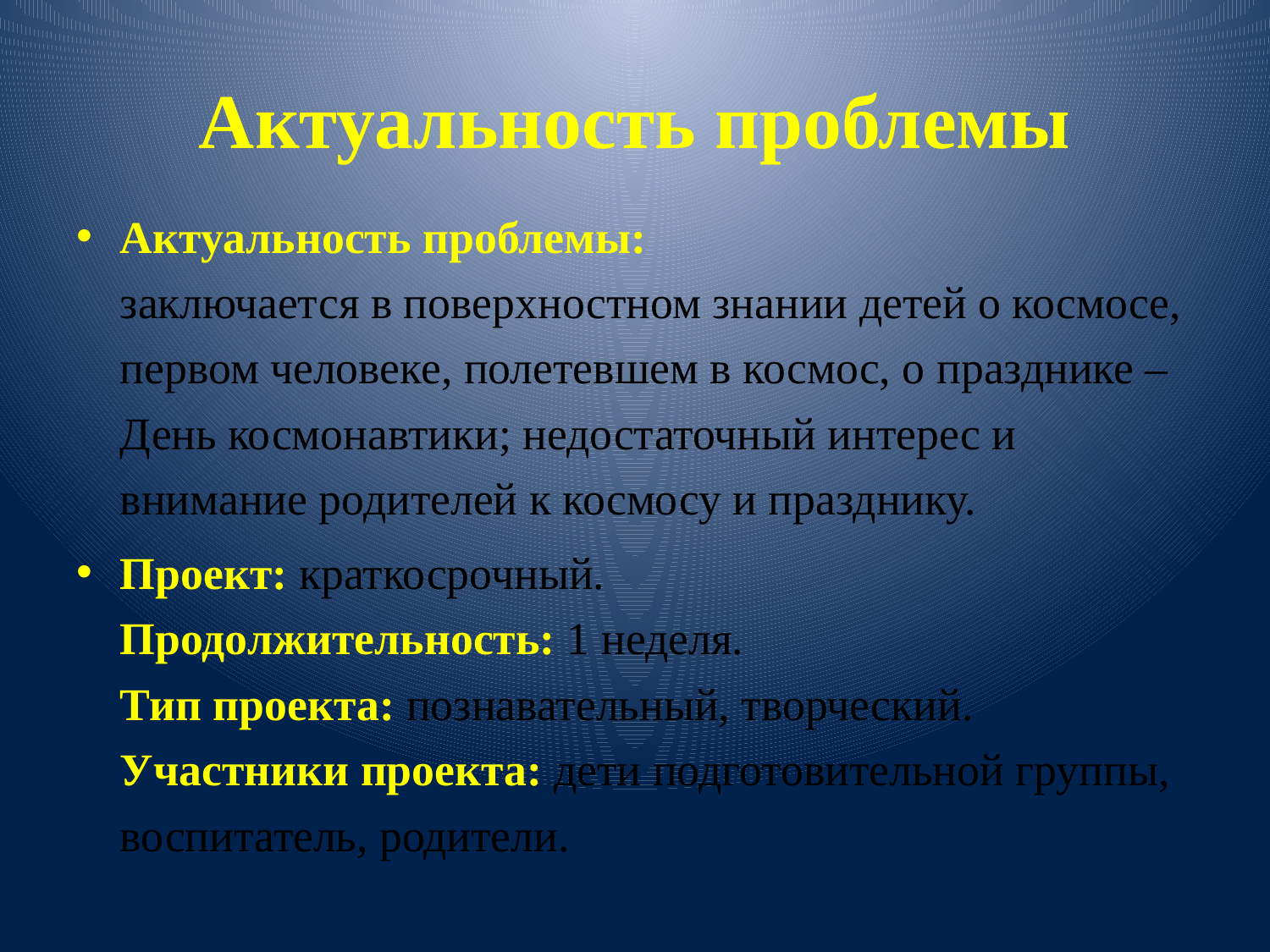

# Актуальность проблемы
Актуальность проблемы:
заключается в поверхностном знании детей о космосе, первом человеке, полетевшем в космос, о празднике – День космонавтики; недостаточный интерес и внимание родителей к космосу и празднику.
Проект: краткосрочный.
Продолжительность: 1 неделя.
Тип проекта: познавательный, творческий.
Участники проекта: дети подготовительной группы, воспитатель, родители.